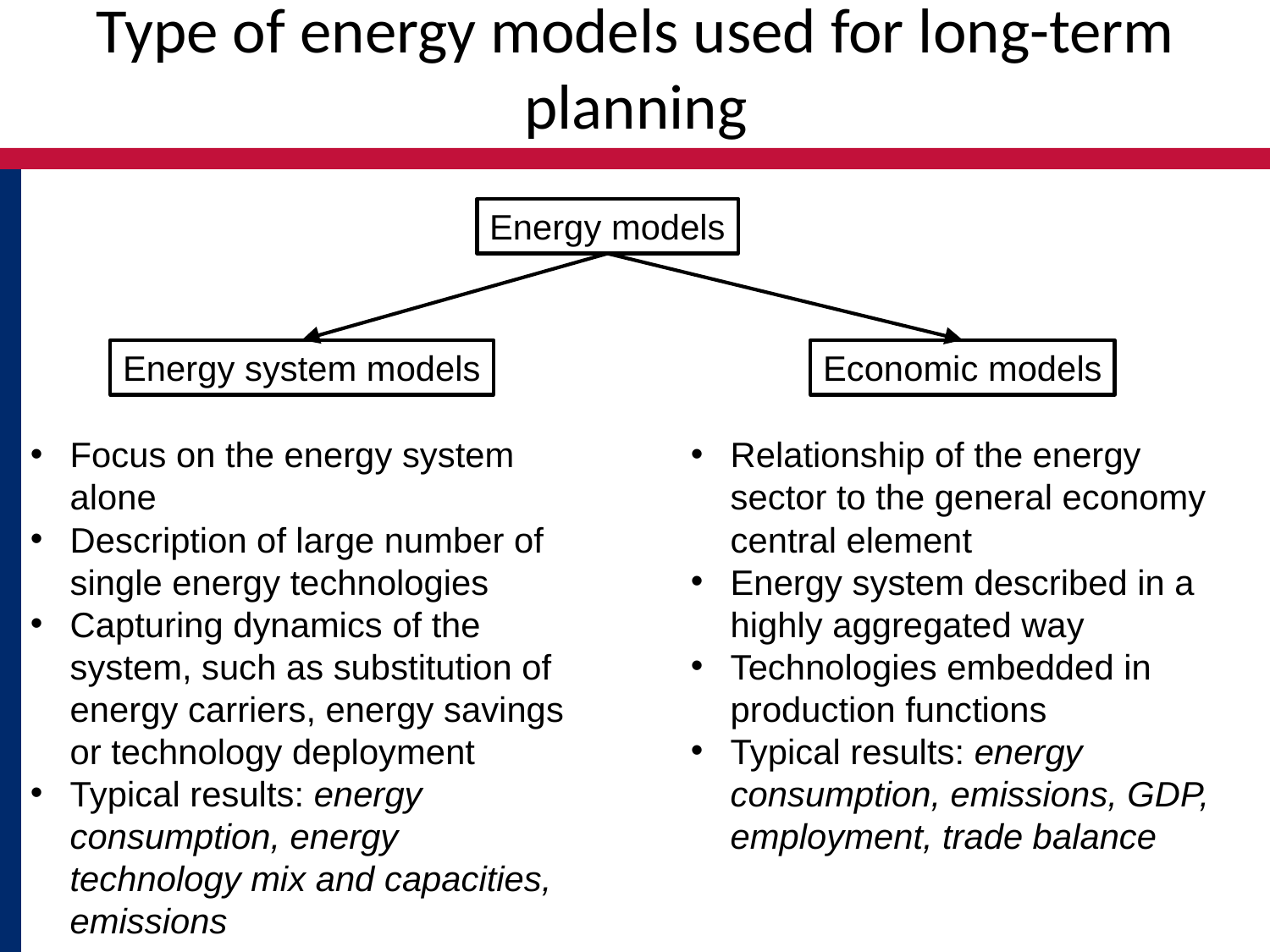

# Type of energy models used for long-term planning
Energy models
Energy system models
Economic models
Focus on the energy system alone
Description of large number of single energy technologies
Capturing dynamics of the system, such as substitution of energy carriers, energy savings or technology deployment
Typical results: energy consumption, energy technology mix and capacities, emissions
Relationship of the energy sector to the general economy central element
Energy system described in a highly aggregated way
Technologies embedded in production functions
Typical results: energy consumption, emissions, GDP, employment, trade balance